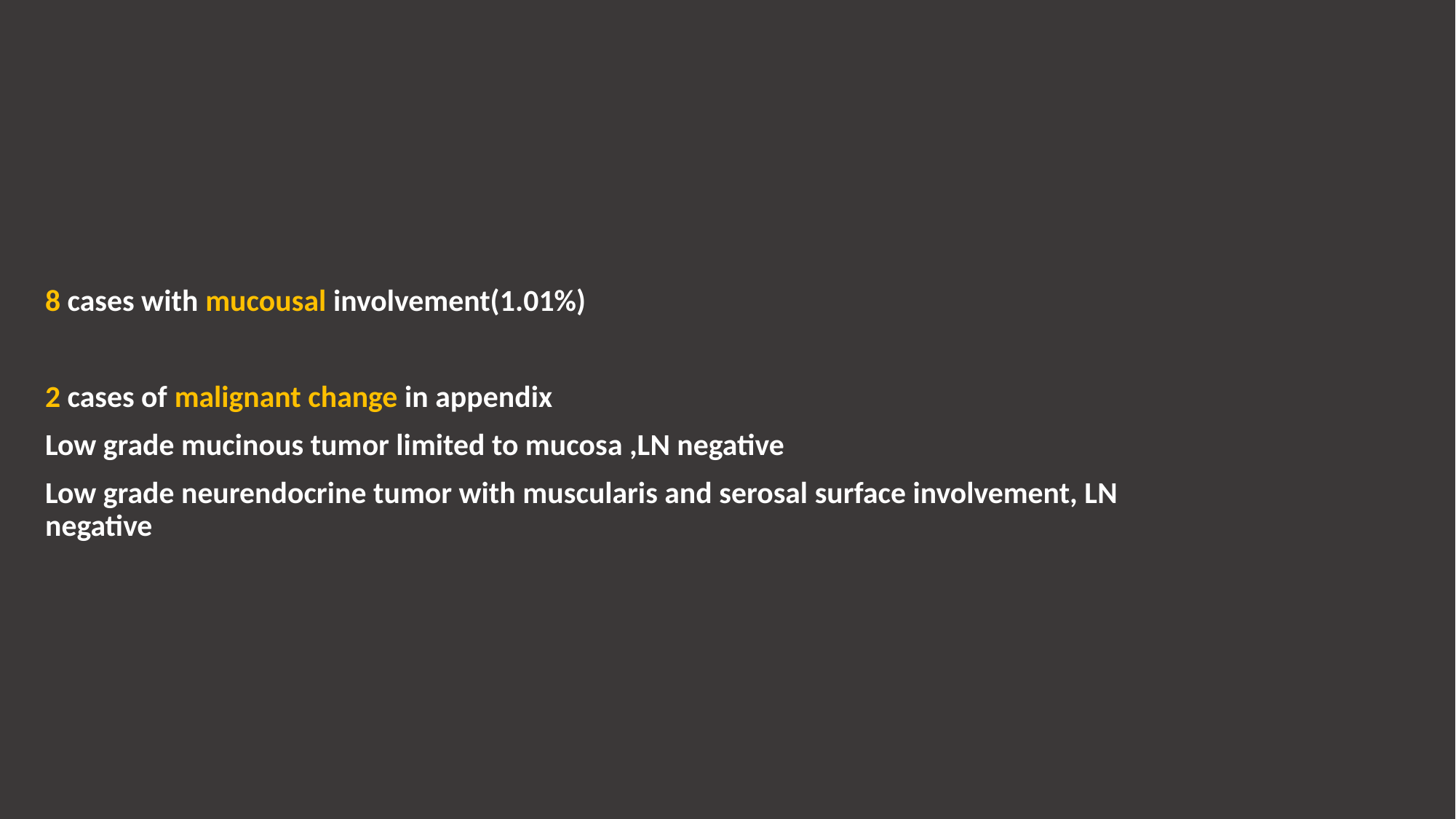

8 cases with mucousal involvement(1.01%)

2 cases of malignant change in appendix
Low grade mucinous tumor limited to mucosa ,LN negative
Low grade neurendocrine tumor with muscularis and serosal surface involvement, LN negative